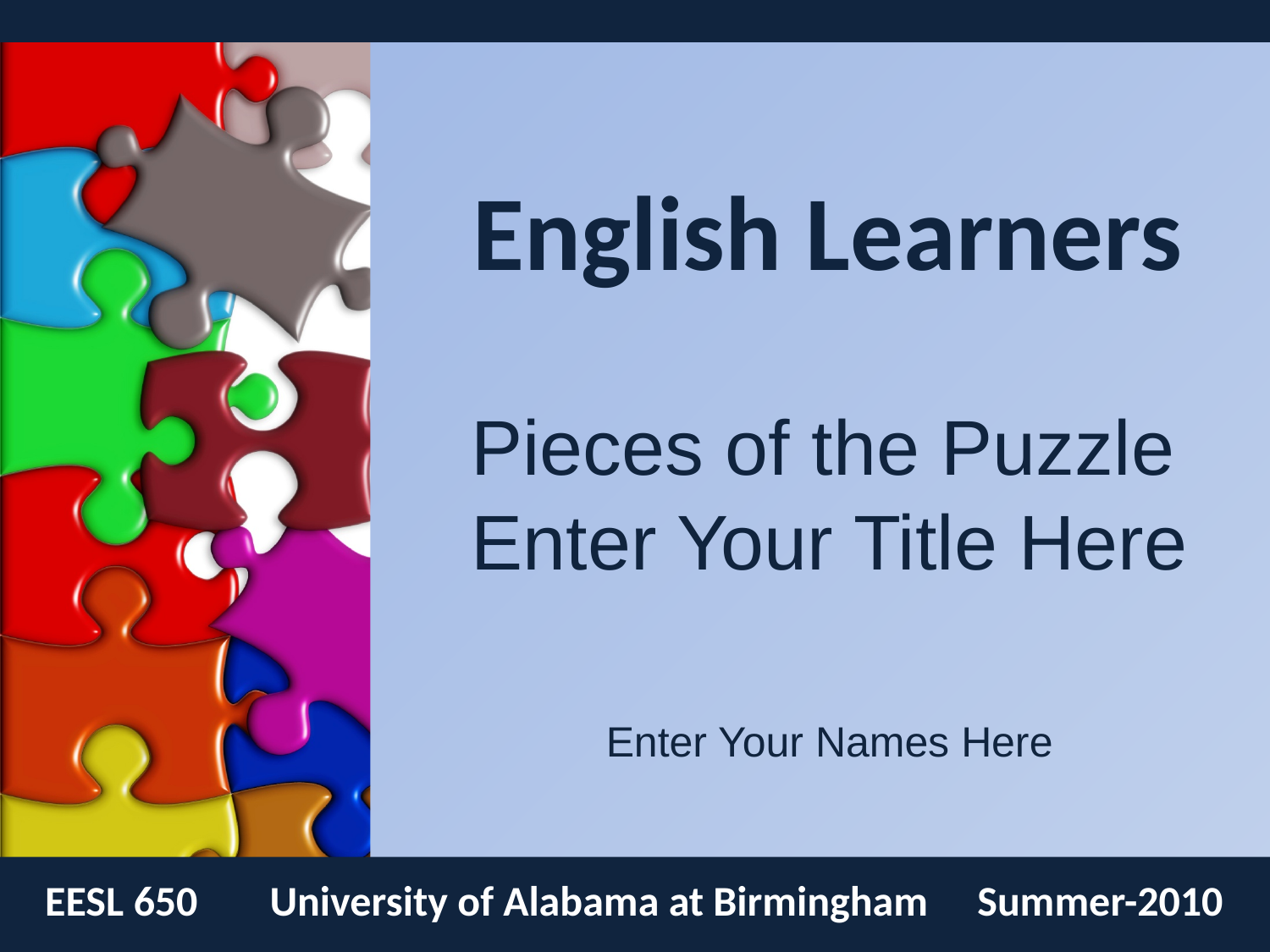

English Learners
Pieces of the Puzzle
Enter Your Title Here
Enter Your Names Here

EESL 650
University of Alabama at Birmingham
Summer-2010